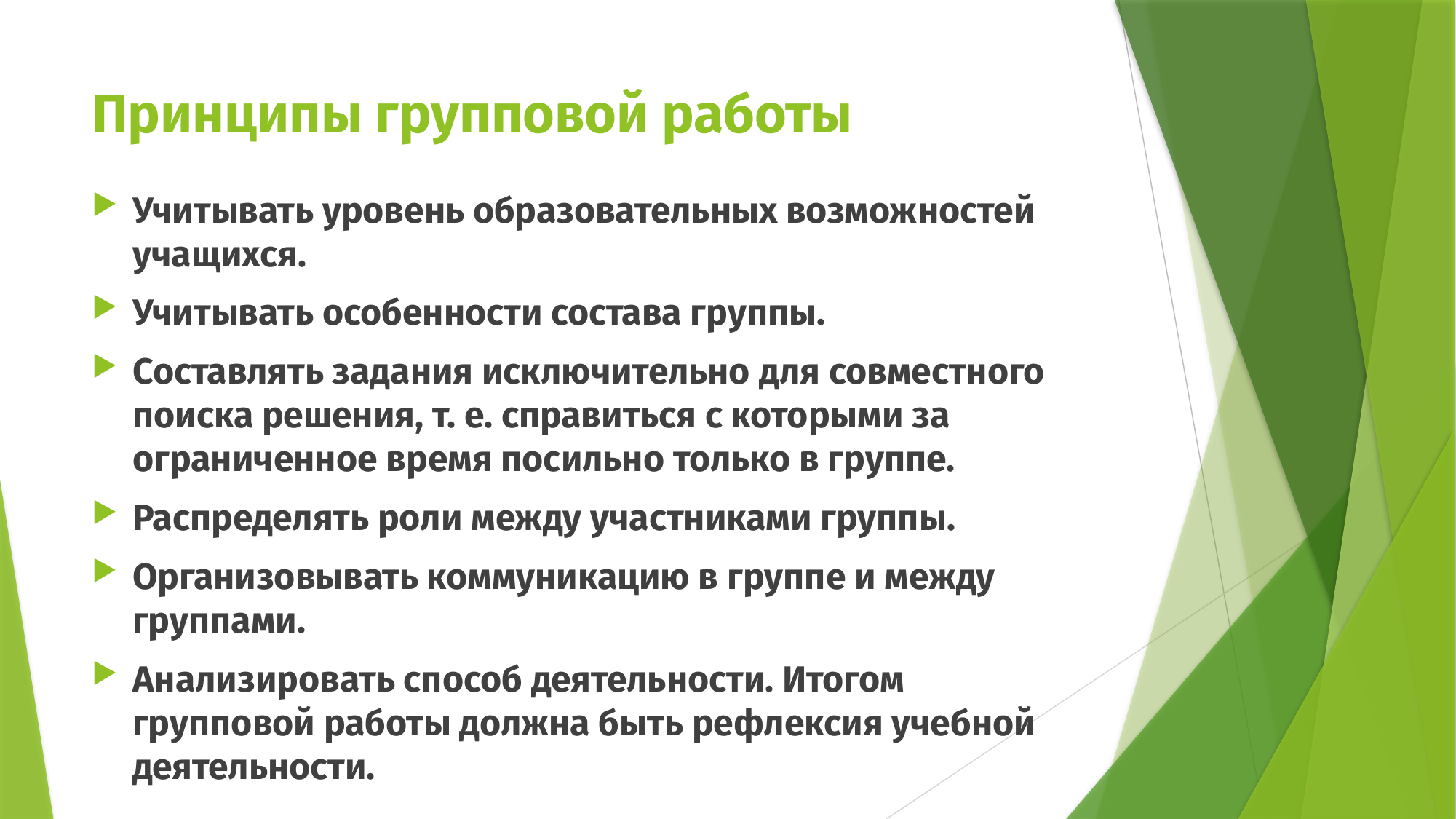

# Принципы групповой работы
Учитывать уровень образовательных возможностей учащихся.
Учитывать особенности состава группы.
Составлять задания исключительно для совместного поиска решения, т. е. справиться с которыми за ограниченное время посильно только в группе.
Распределять роли между участниками группы.
Организовывать коммуникацию в группе и между группами.
Анализировать способ деятельности. Итогом групповой работы должна быть рефлексия учебной деятельности.